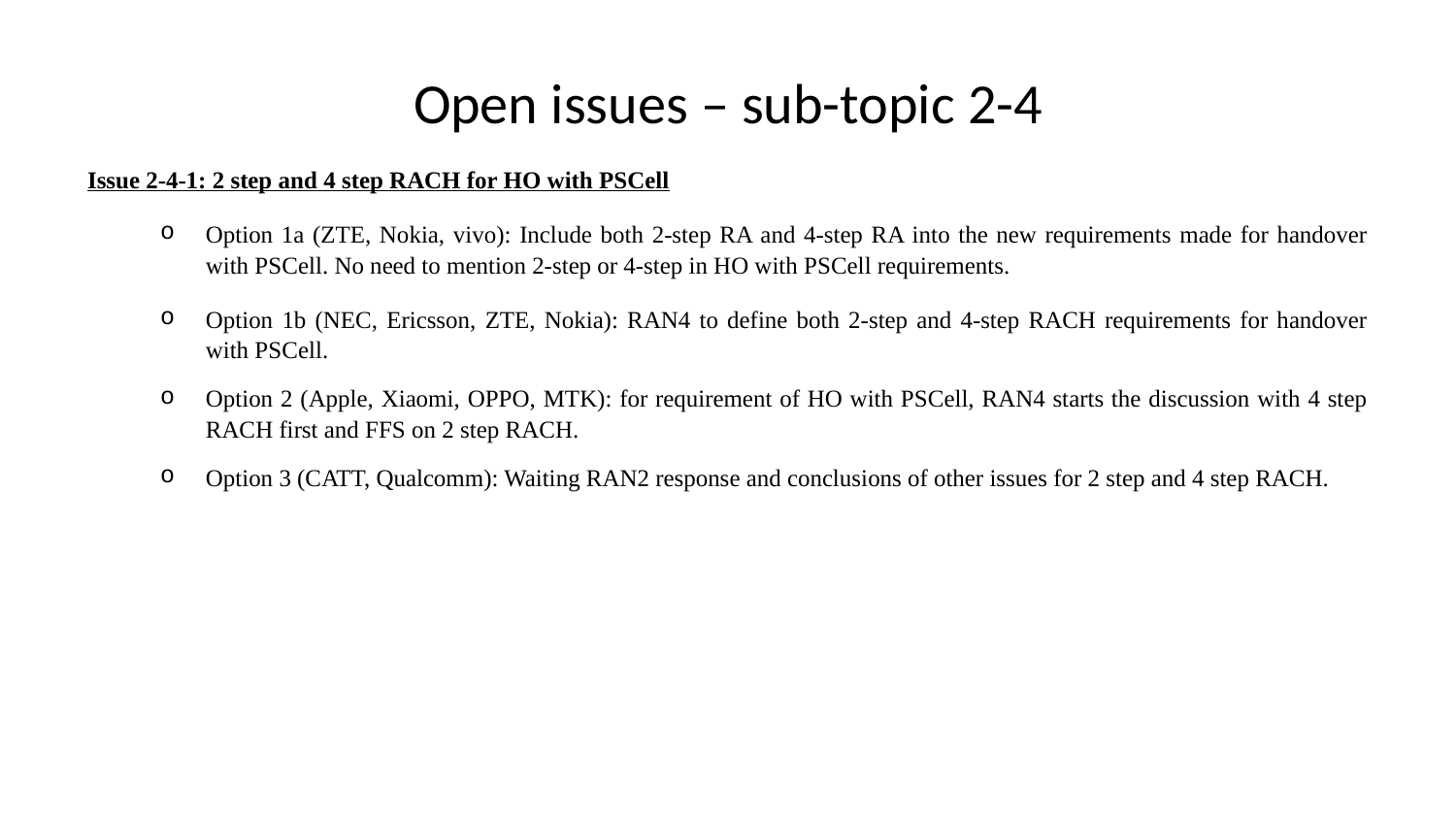

# Open issues – sub-topic 2-4
Issue 2-4-1: 2 step and 4 step RACH for HO with PSCell
Option 1a (ZTE, Nokia, vivo): Include both 2-step RA and 4-step RA into the new requirements made for handover with PSCell. No need to mention 2-step or 4-step in HO with PSCell requirements.
Option 1b (NEC, Ericsson, ZTE, Nokia): RAN4 to define both 2-step and 4-step RACH requirements for handover with PSCell.
Option 2 (Apple, Xiaomi, OPPO, MTK): for requirement of HO with PSCell, RAN4 starts the discussion with 4 step RACH first and FFS on 2 step RACH.
Option 3 (CATT, Qualcomm): Waiting RAN2 response and conclusions of other issues for 2 step and 4 step RACH.